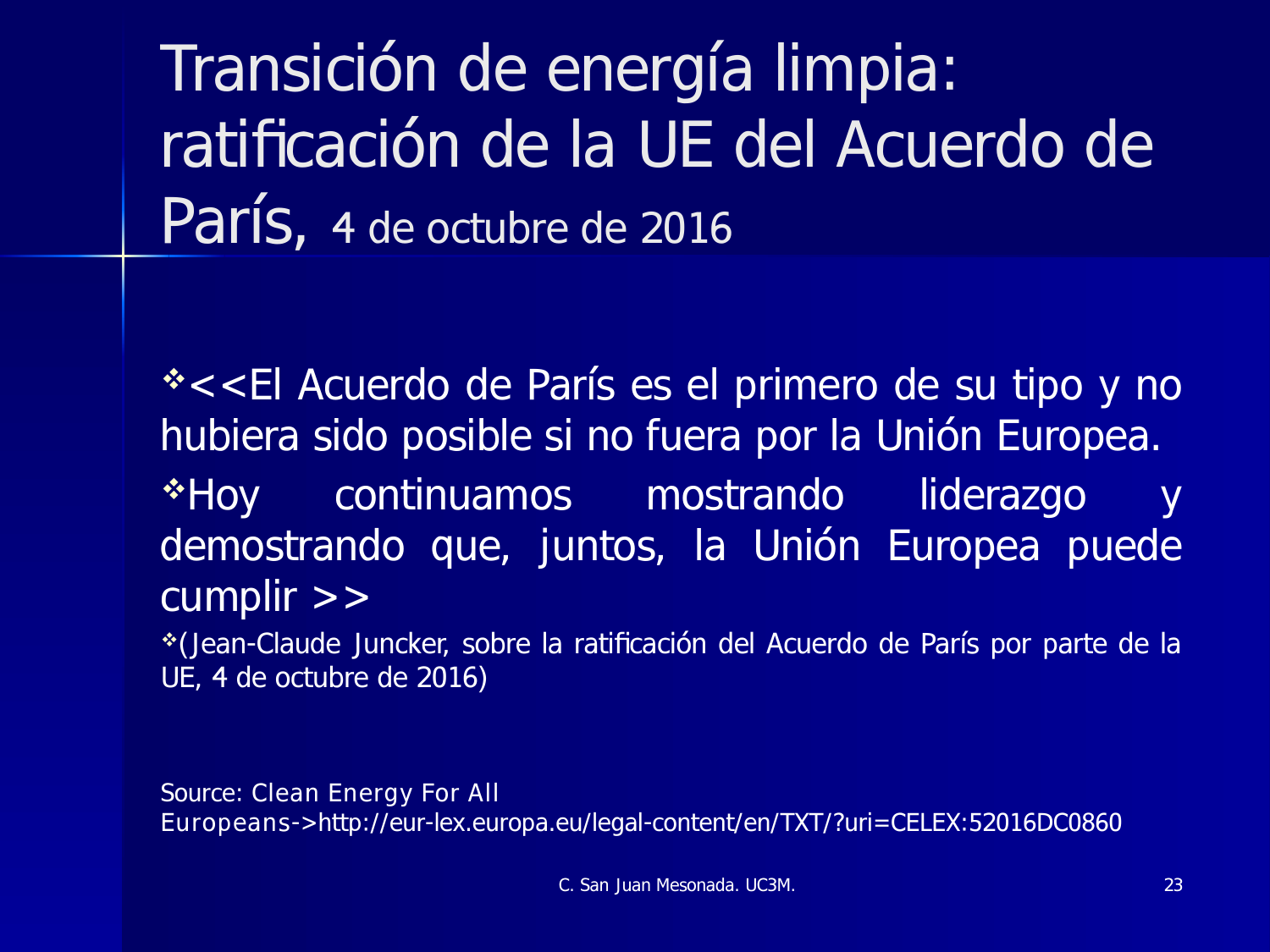

# Transición de energía limpia: ratificación de la UE del Acuerdo de París, 4 de octubre de 2016

<<El Acuerdo de París es el primero de su tipo y no hubiera sido posible si no fuera por la Unión Europea.
Hoy continuamos mostrando liderazgo y demostrando que, juntos, la Unión Europea puede cumplir >>
(Jean-Claude Juncker, sobre la ratificación del Acuerdo de París por parte de la UE, 4 de octubre de 2016)

Source: Clean Energy For All Europeans->http://eur-lex.europa.eu/legal-content/en/TXT/?uri=CELEX:52016DC0860
C. San Juan Mesonada. UC3M.
23